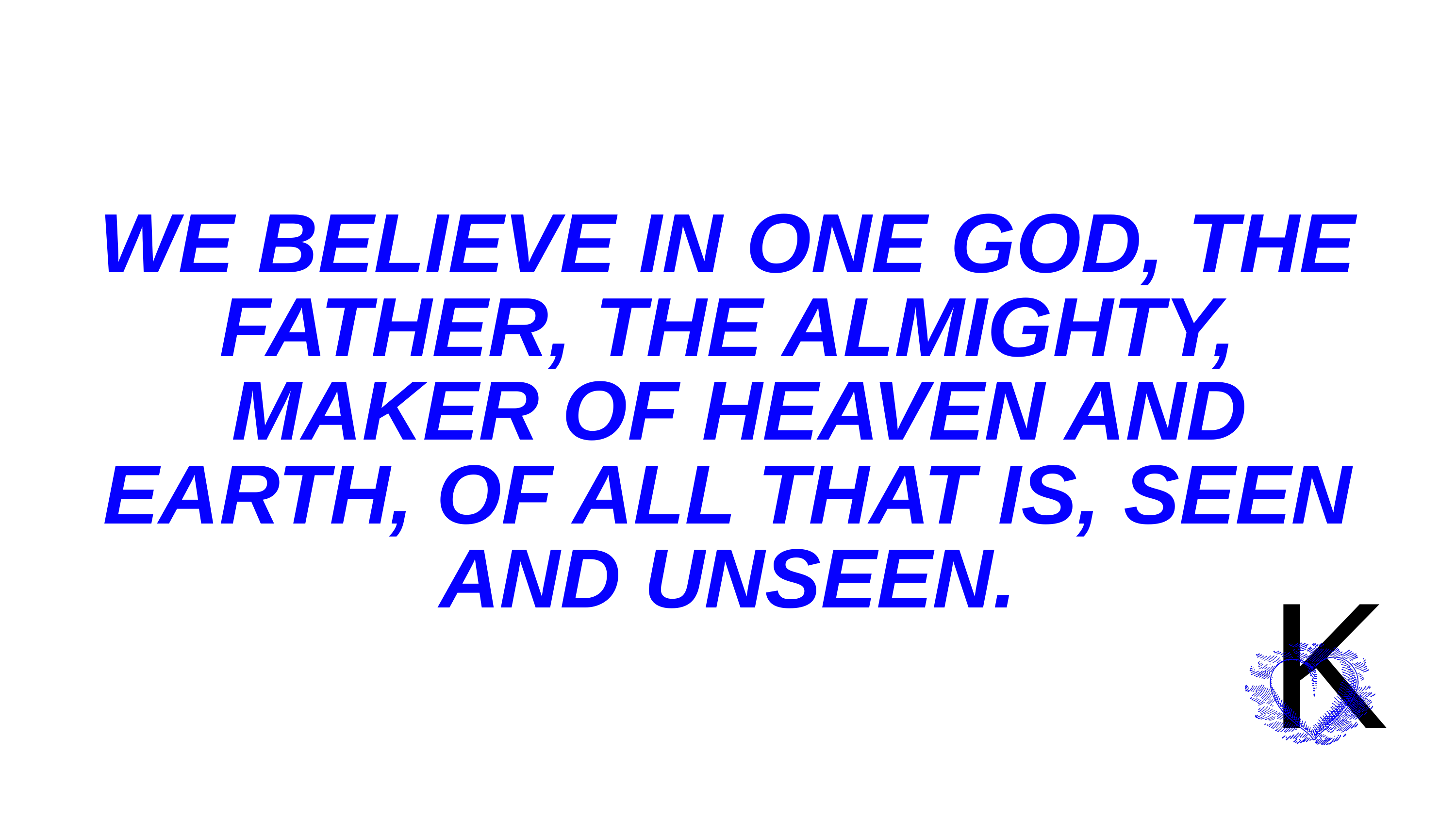

WE BELIEVE IN ONE GOD, THE FATHER, THE ALMIGHTY,
 MAKER OF HEAVEN AND EARTH, OF ALL THAT IS, SEEN AND UNSEEN.
K